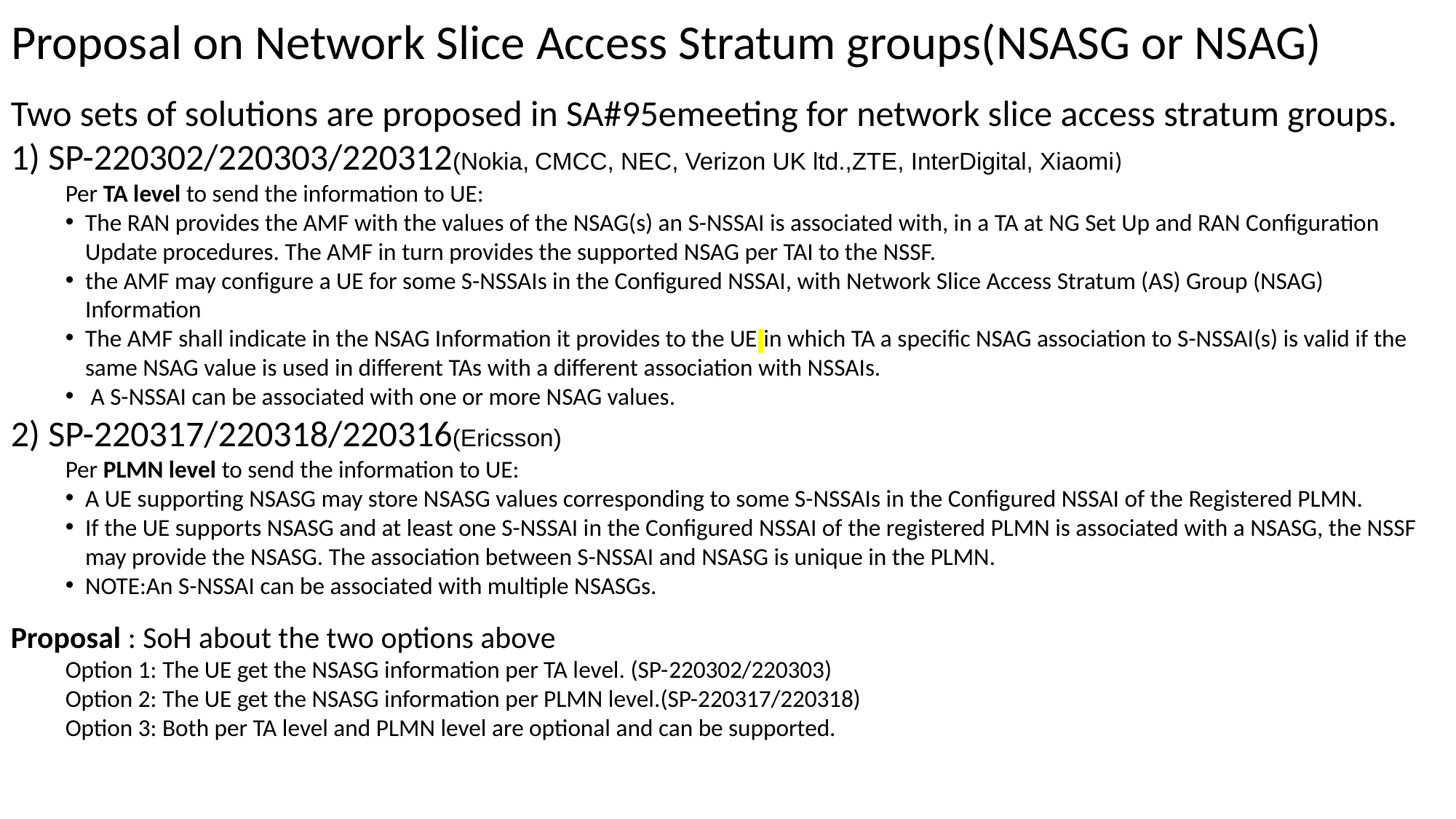

# Proposal on Network Slice Access Stratum groups(NSASG or NSAG)
Two sets of solutions are proposed in SA#95emeeting for network slice access stratum groups.
1) SP-220302/220303/220312(Nokia, CMCC, NEC, Verizon UK ltd.,ZTE, InterDigital, Xiaomi)
Per TA level to send the information to UE:
The RAN provides the AMF with the values of the NSAG(s) an S-NSSAI is associated with, in a TA at NG Set Up and RAN Configuration Update procedures. The AMF in turn provides the supported NSAG per TAI to the NSSF.
the AMF may configure a UE for some S-NSSAIs in the Configured NSSAI, with Network Slice Access Stratum (AS) Group (NSAG) Information
The AMF shall indicate in the NSAG Information it provides to the UE in which TA a specific NSAG association to S-NSSAI(s) is valid if the same NSAG value is used in different TAs with a different association with NSSAIs.
 A S-NSSAI can be associated with one or more NSAG values.
2) SP-220317/220318/220316(Ericsson)
Per PLMN level to send the information to UE:
A UE supporting NSASG may store NSASG values corresponding to some S-NSSAIs in the Configured NSSAI of the Registered PLMN.
If the UE supports NSASG and at least one S-NSSAI in the Configured NSSAI of the registered PLMN is associated with a NSASG, the NSSF may provide the NSASG. The association between S-NSSAI and NSASG is unique in the PLMN.
NOTE:An S-NSSAI can be associated with multiple NSASGs.

Proposal : SoH about the two options above
Option 1: The UE get the NSASG information per TA level. (SP-220302/220303)
Option 2: The UE get the NSASG information per PLMN level.(SP-220317/220318)
Option 3: Both per TA level and PLMN level are optional and can be supported.